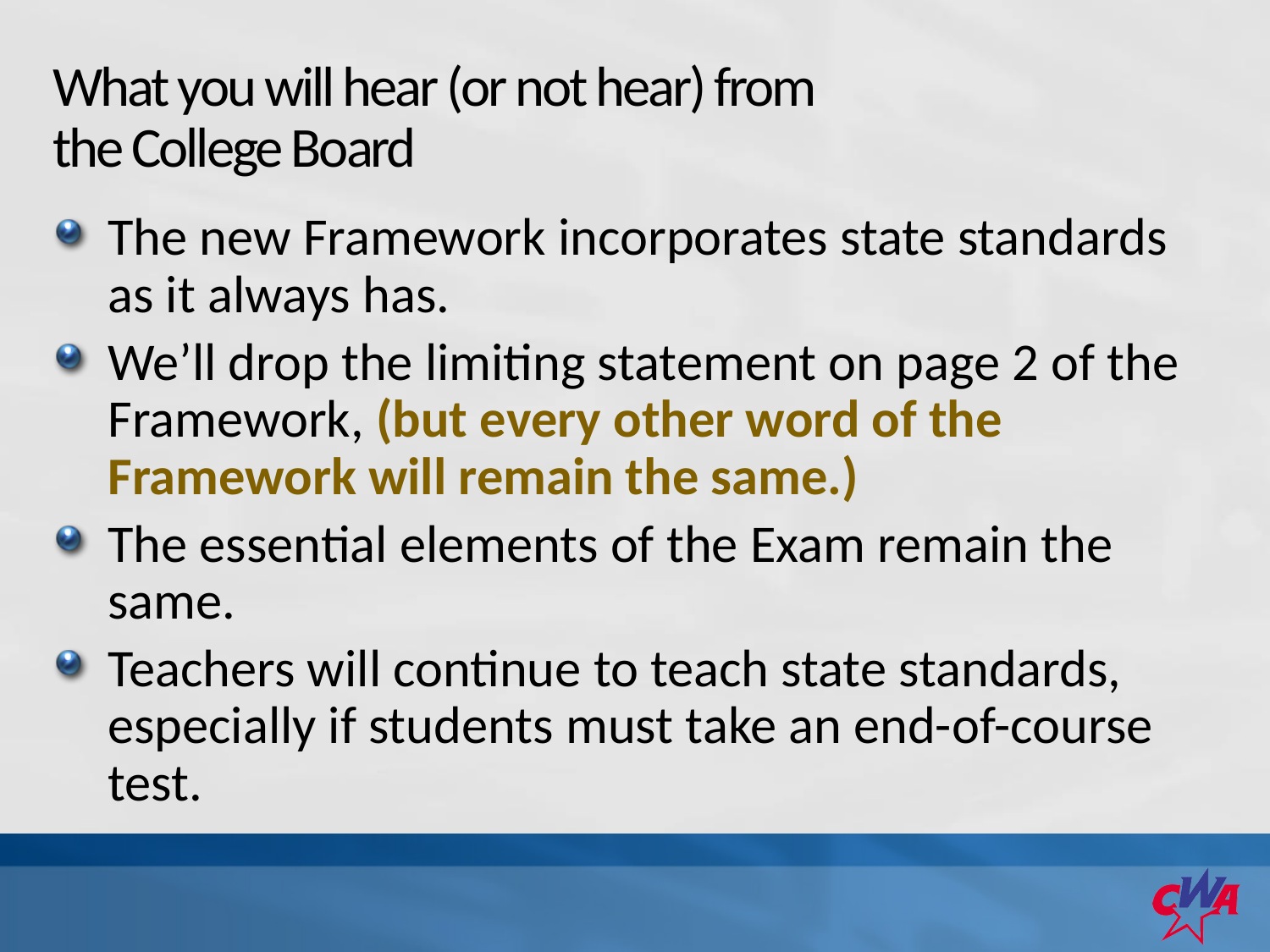

# What you will hear (or not hear) from the College Board
The new Framework incorporates state standards as it always has.
We’ll drop the limiting statement on page 2 of the Framework, (but every other word of the Framework will remain the same.)
The essential elements of the Exam remain the same.
Teachers will continue to teach state standards, especially if students must take an end-of-course test.